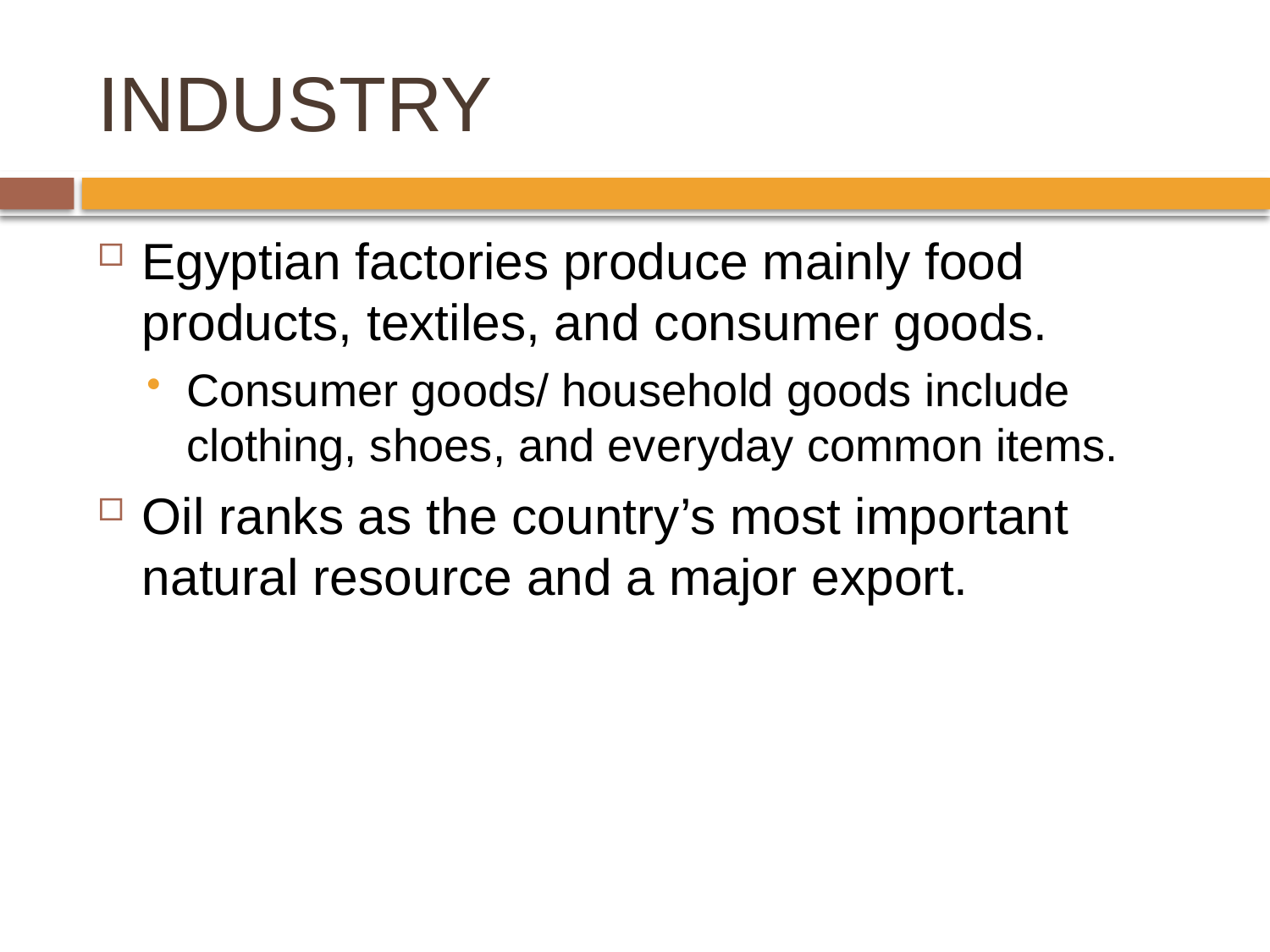

# INDUSTRY
Egyptian factories produce mainly food products, textiles, and consumer goods.
Consumer goods/ household goods include clothing, shoes, and everyday common items.
Oil ranks as the country’s most important natural resource and a major export.